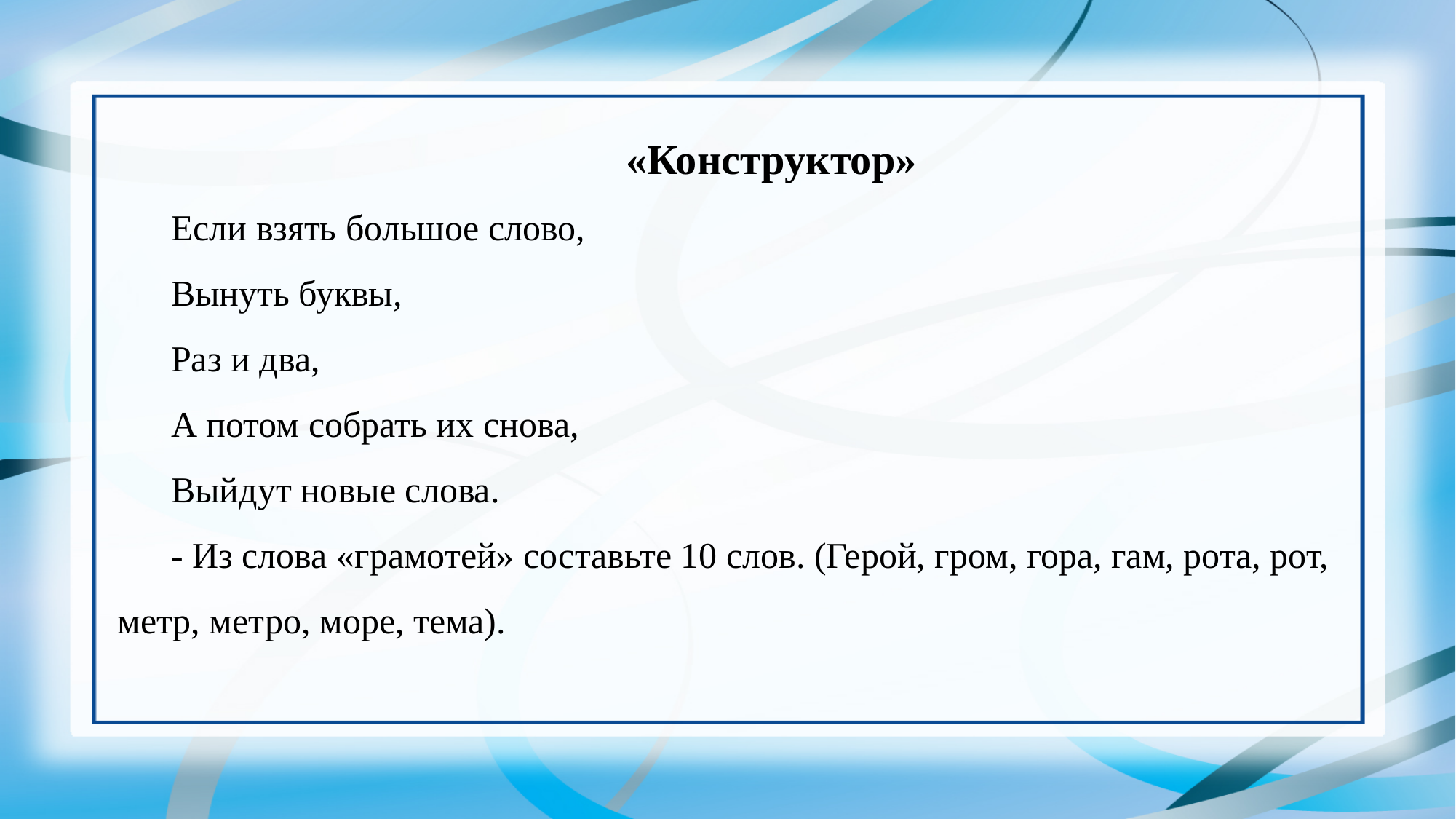

«Конструктор»
Если взять большое слово,
Вынуть буквы,
Раз и два,
А потом собрать их снова,
Выйдут новые слова.
- Из слова «грамотей» составьте 10 слов. (Герой, гром, гора, гам, рота, рот, метр, метро, море, тема).